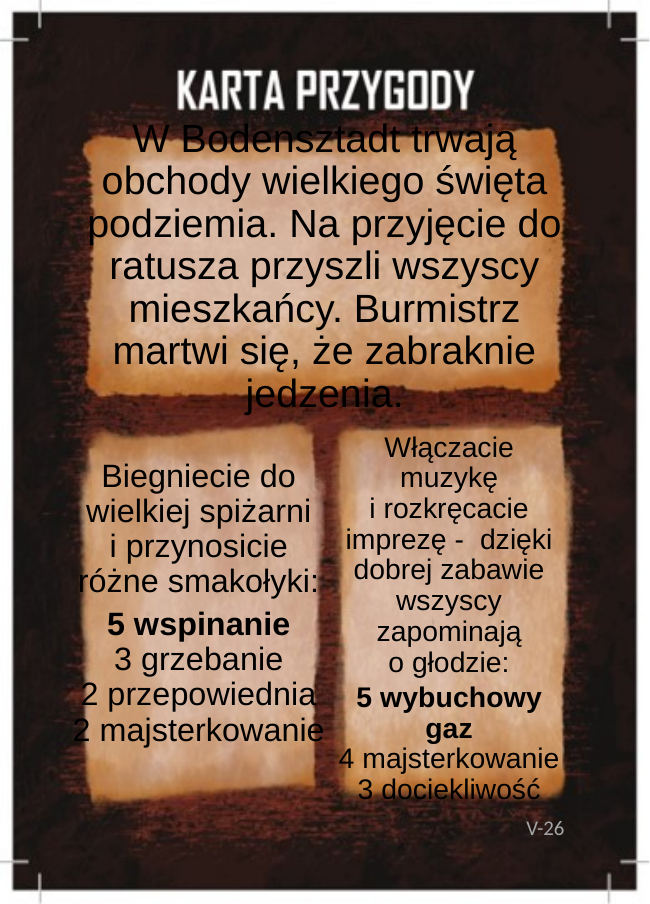

# W Bodensztadt trwają obchody wielkiego święta podziemia. Na przyjęcie do ratusza przyszli wszyscy mieszkańcy. Burmistrz martwi się, że zabraknie jedzenia.
Włączacie muzykę
i rozkręcacie imprezę -  dzięki dobrej zabawie wszyscy zapominają
o głodzie:
5 wybuchowy gaz
4 majsterkowanie
3 dociekliwość
Biegniecie do wielkiej spiżarni
i przynosicie różne smakołyki:
5 wspinanie
3 grzebanie
2 przepowiednia
2 majsterkowanie
V-26